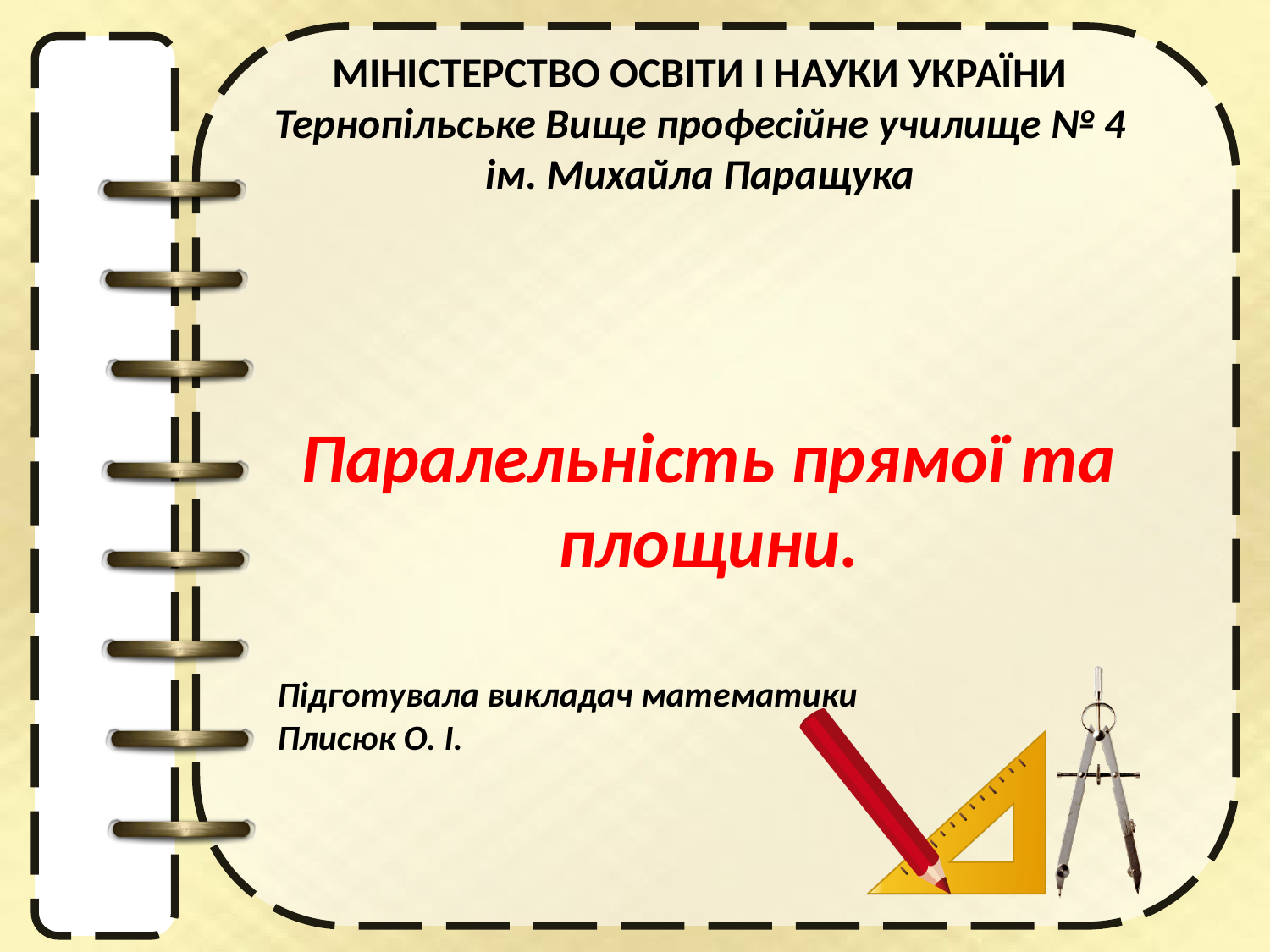

# МІНІСТЕРСТВО ОСВІТИ І НАУКИ УКРАЇНИ Тернопільське Вище професійне училище № 4 ім. Михайла Паращука
Паралельність прямої та площини.
Підготувала викладач математики
Плисюк О. І.